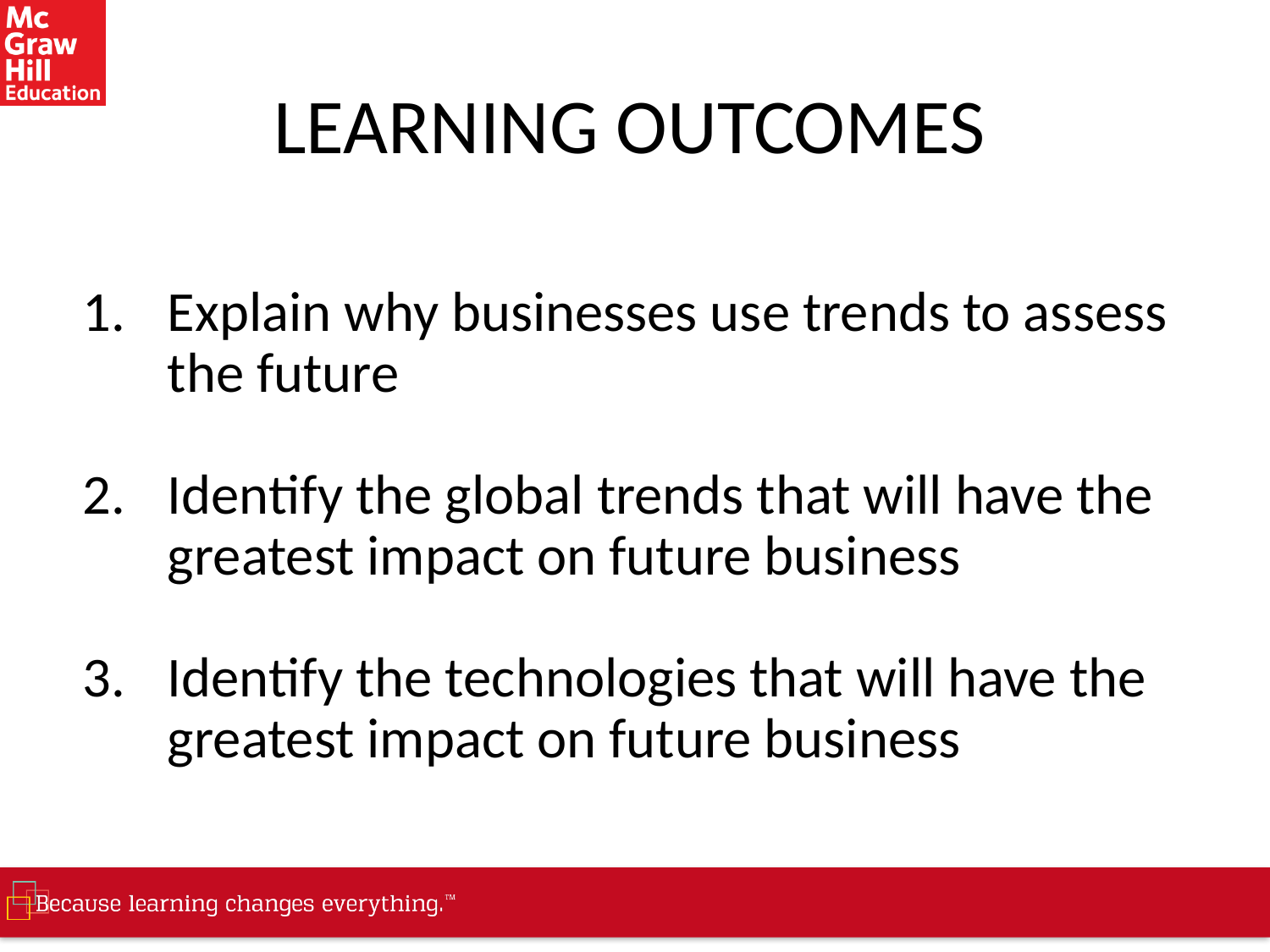

# LEARNING OUTCOMES
Explain why businesses use trends to assess the future

Identify the global trends that will have the greatest impact on future business

Identify the technologies that will have the greatest impact on future business